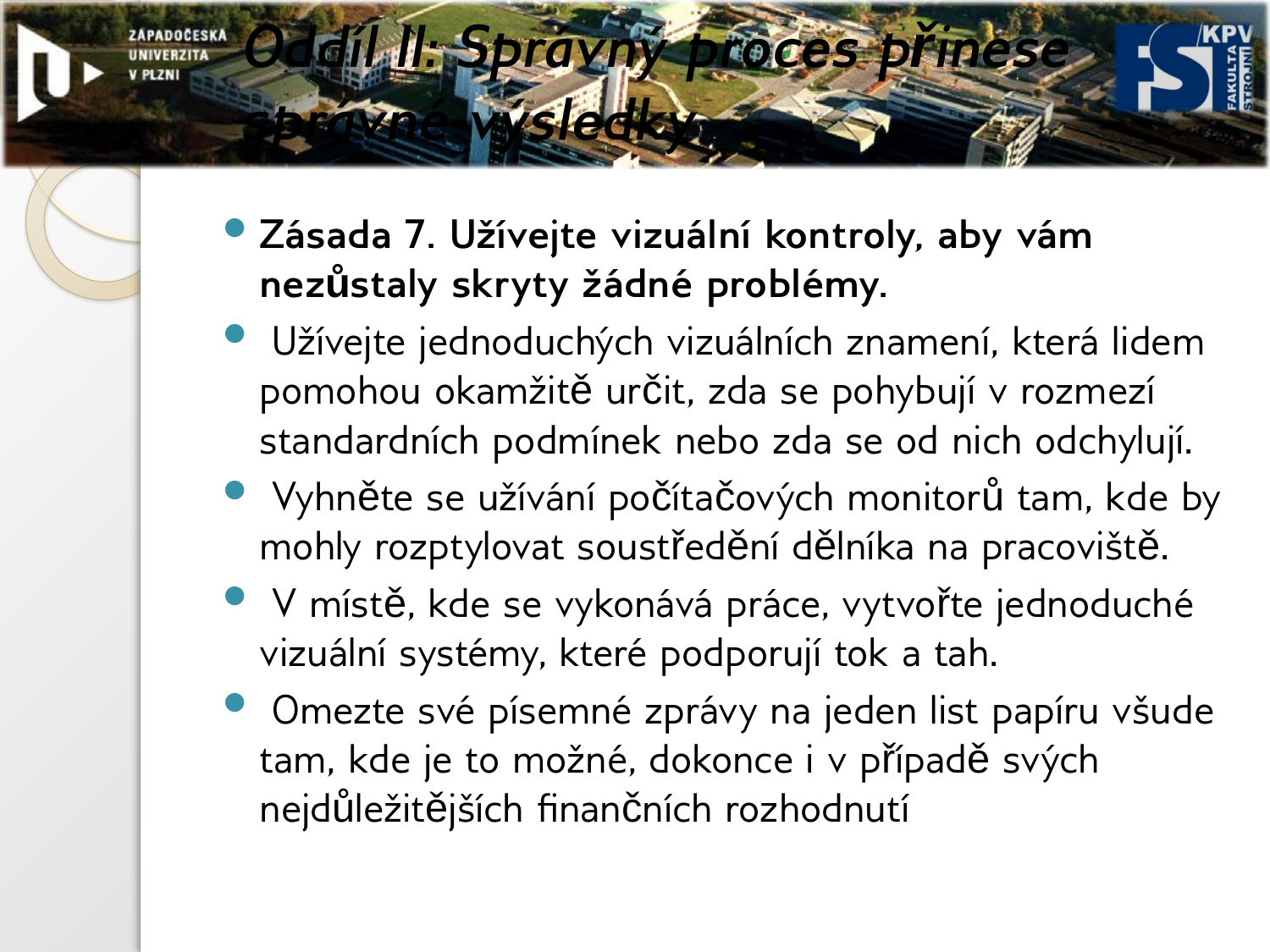

# Oddíl II: Správný proces přinese správné výsledky
Zásada 7. Užívejte vizuální kontroly, aby vám nezůstaly skryty žádné problémy.
 Užívejte jednoduchých vizuálních znamení, která lidem pomohou okamžitě určit, zda se pohybují v rozmezí standardních podmínek nebo zda se od nich odchylují.
 Vyhněte se užívání počítačových monitorů tam, kde by mohly rozptylovat soustředění dělníka na pracoviště.
 V místě, kde se vykonává práce, vytvořte jednoduché vizuální systémy, které podporují tok a tah.
 Omezte své písemné zprávy na jeden list papíru všude tam, kde je to možné, dokonce i v případě svých nejdůležitějších finančních rozhodnutí